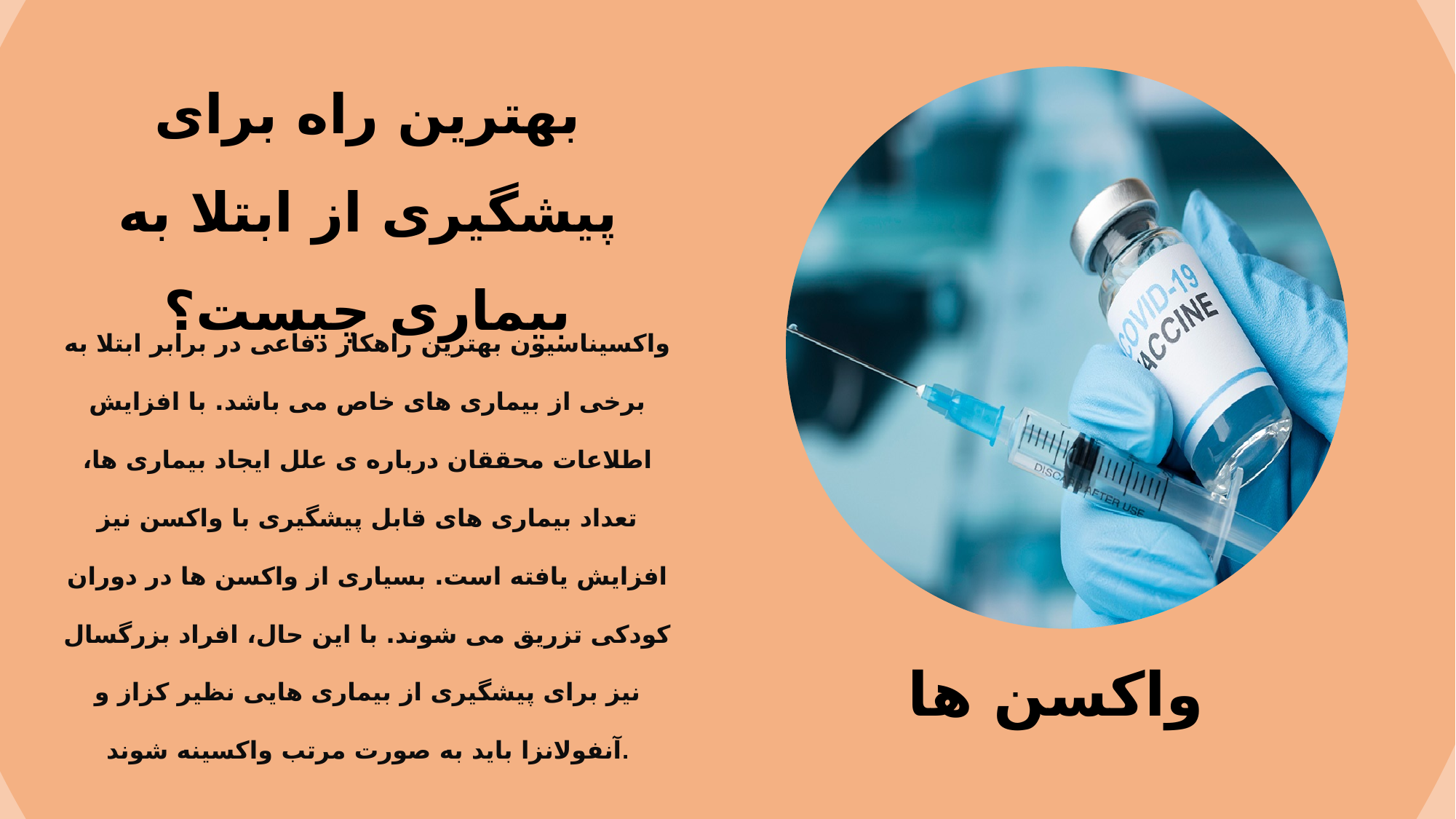

بهترین راه برای پیشگیری از ابتلا به بیماری چیست؟

واکسیناسیون بهترین راهکار دفاعی در برابر ابتلا به برخی از بیماری های خاص می باشد. با افزایش اطلاعات محققان درباره ی علل ایجاد بیماری ها، تعداد بیماری های قابل پیشگیری با واکسن نیز افزایش یافته است. بسیاری از واکسن ها در دوران کودکی تزریق می شوند. با این حال، افراد بزرگسال نیز برای پیشگیری از بیماری هایی نظیر کزاز و آنفولانزا باید به صورت مرتب واکسینه شوند.
واکسن ها

شستشوی دست ها